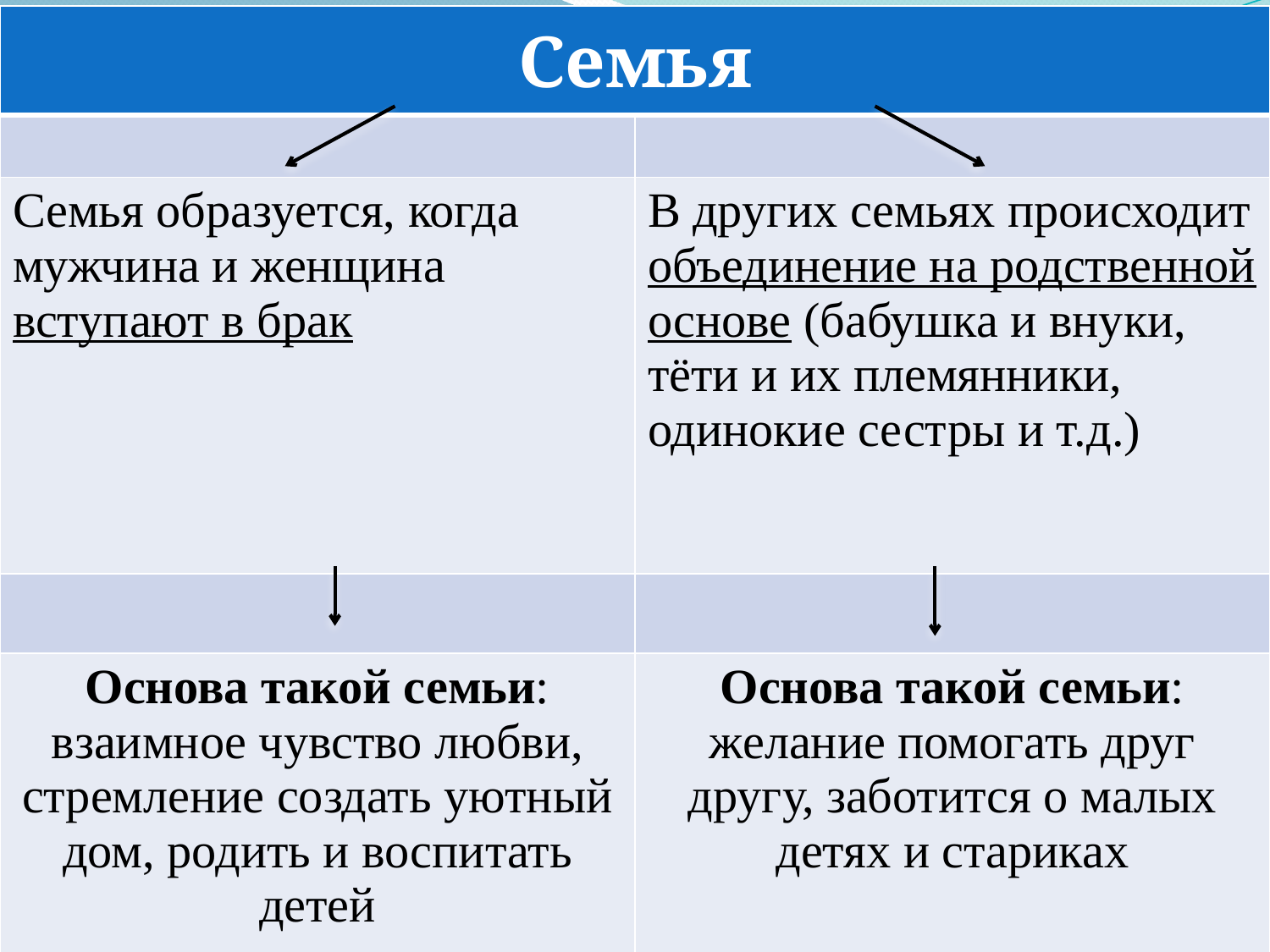

| Семья |  |
| --- | --- |
|  |  |
| Семья образуется, когда мужчина и женщина вступают в брак | В других семьях происходит объединение на родственной основе (бабушка и внуки, тёти и их племянники, одинокие сестры и т.д.) |
|  |  |
| Основа такой семьи: взаимное чувство любви, стремление создать уютный дом, родить и воспитать детей | Основа такой семьи: желание помогать друг другу, заботится о малых детях и стариках |